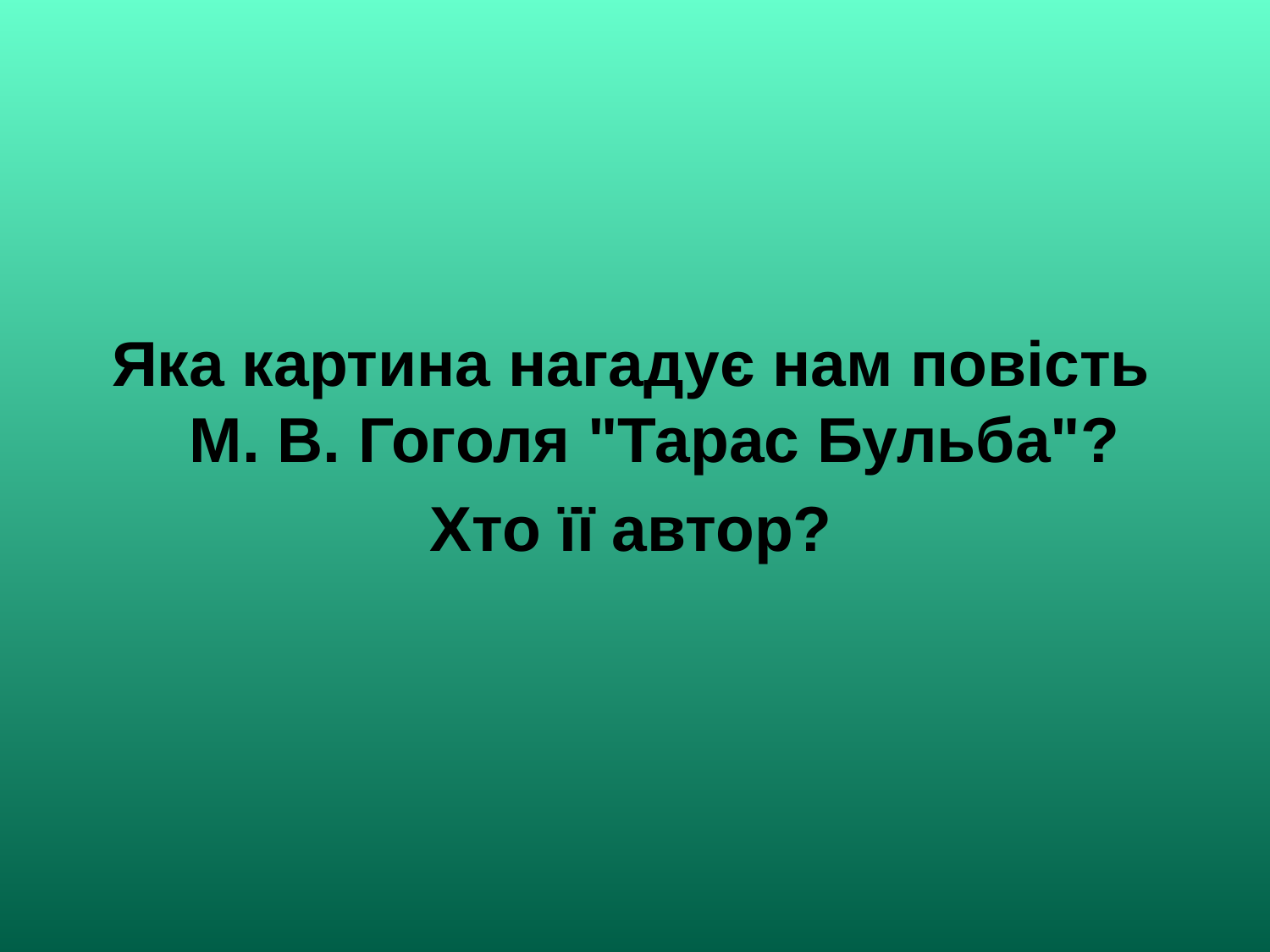

Яка картина нагадує нам повість М. В. Гоголя "Тарас Бульба"?
Хто її автор?